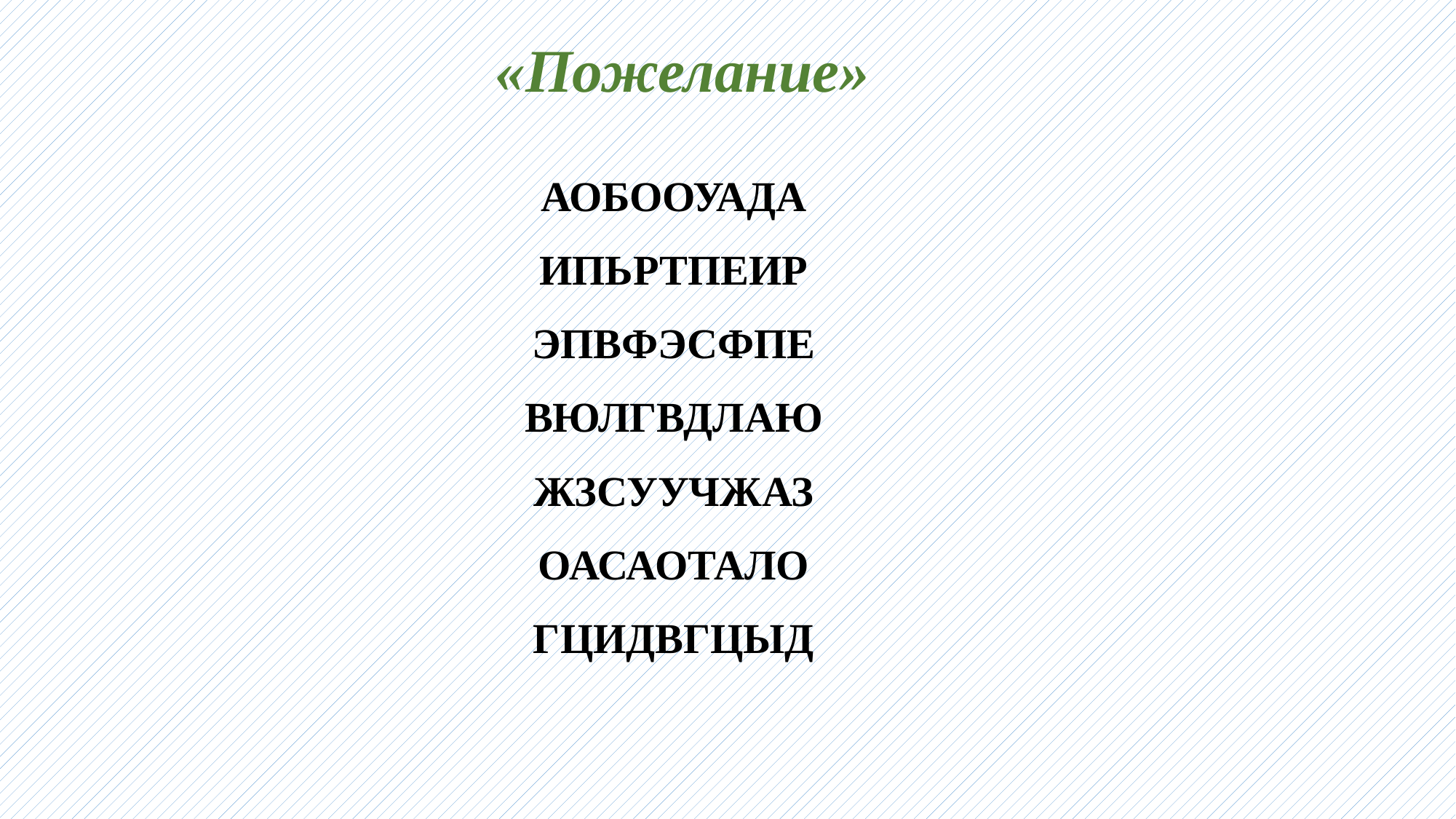

«Пожелание»
АОБООУАДА
ИПЬРТПЕИР
ЭПВФЭСФПЕ
ВЮЛГВДЛАЮ
ЖЗСУУЧЖАЗ
ОАСАОТАЛО
ГЦИДВГЦЫД